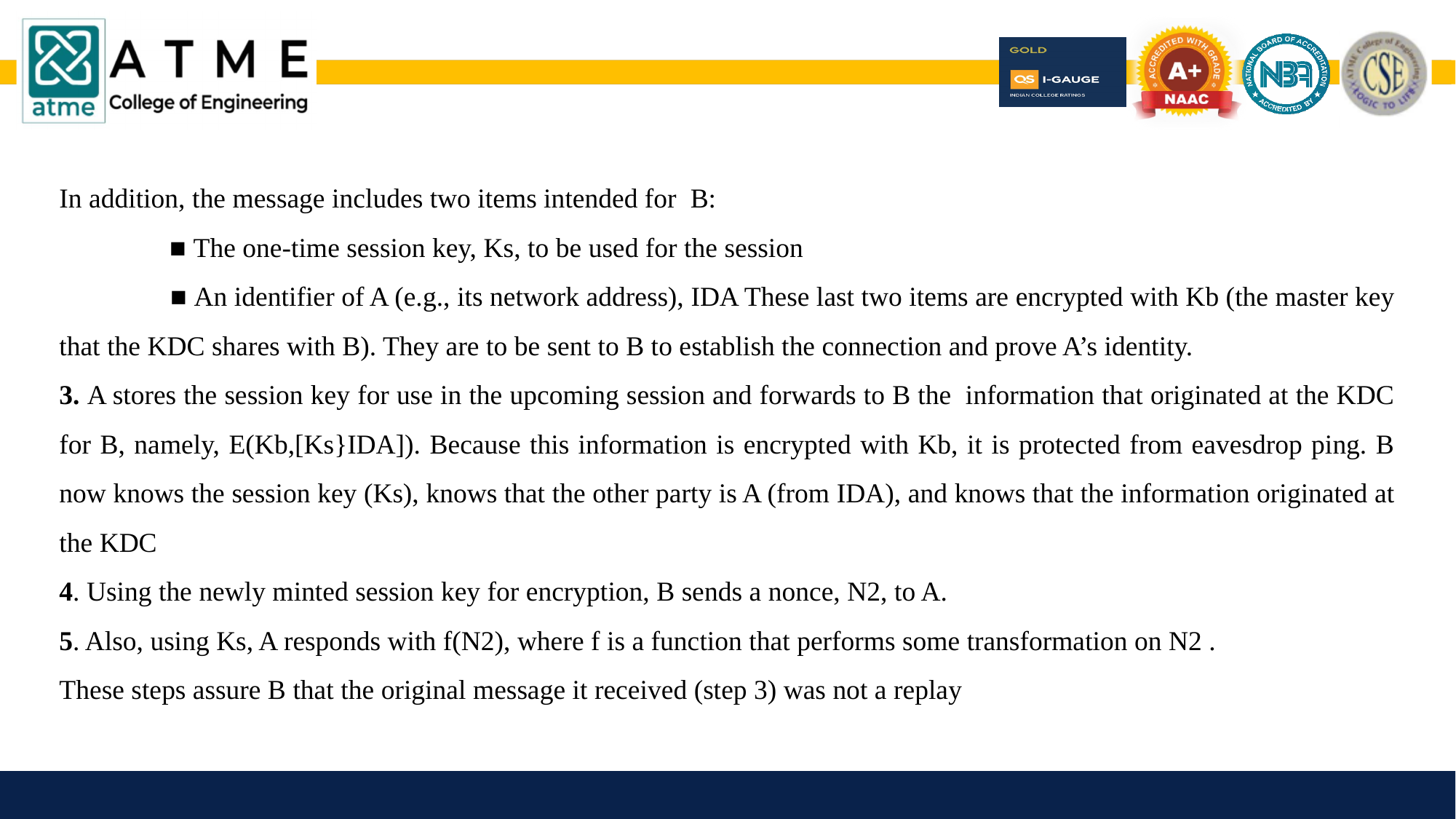

In addition, the message includes two items intended for  B:
                ■ The one-time session key, Ks, to be used for the session
                ■ An identifier of A (e.g., its network address), IDA These last two items are encrypted with Kb (the master key that the KDC shares with B). They are to be sent to B to establish the connection and prove A’s identity.
3. A stores the session key for use in the upcoming session and forwards to B the  information that originated at the KDC for B, namely, E(Kb,[Ks}IDA]). Because this information is encrypted with Kb, it is protected from eavesdrop ping. B now knows the session key (Ks), knows that the other party is A (from IDA), and knows that the information originated at the KDC
4. Using the newly minted session key for encryption, B sends a nonce, N2, to A.
5. Also, using Ks, A responds with f(N2), where f is a function that performs some transformation on N2 .
These steps assure B that the original message it received (step 3) was not a replay